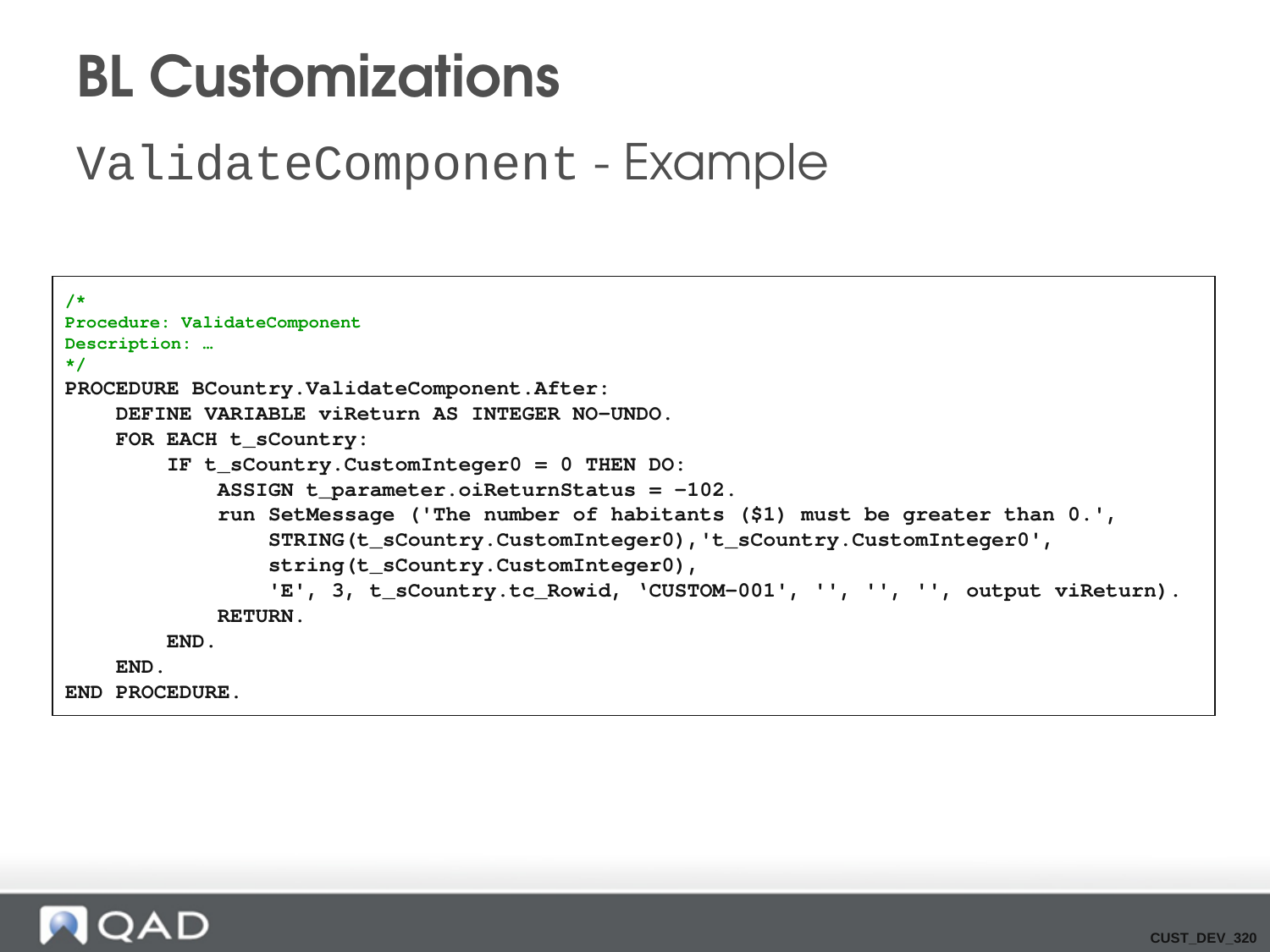

# BL Customizations
ValidateComponent - Example
/*
Procedure: ValidateComponent
Description: …
*/
PROCEDURE BCountry.ValidateComponent.After:
    DEFINE VARIABLE viReturn AS INTEGER NO-UNDO.
    FOR EACH t_sCountry:
        IF t_sCountry.CustomInteger0 = 0 THEN DO:
            ASSIGN t_parameter.oiReturnStatus = -102.
            run SetMessage ('The number of habitants ($1) must be greater than 0.',
                STRING(t_sCountry.CustomInteger0),'t_sCountry.CustomInteger0',
                string(t_sCountry.CustomInteger0),
                'E', 3, t_sCountry.tc_Rowid, ‘CUSTOM-001', '', '', '', output viReturn).
            RETURN.
        END.
    END.
END PROCEDURE.
CUST_DEV_320